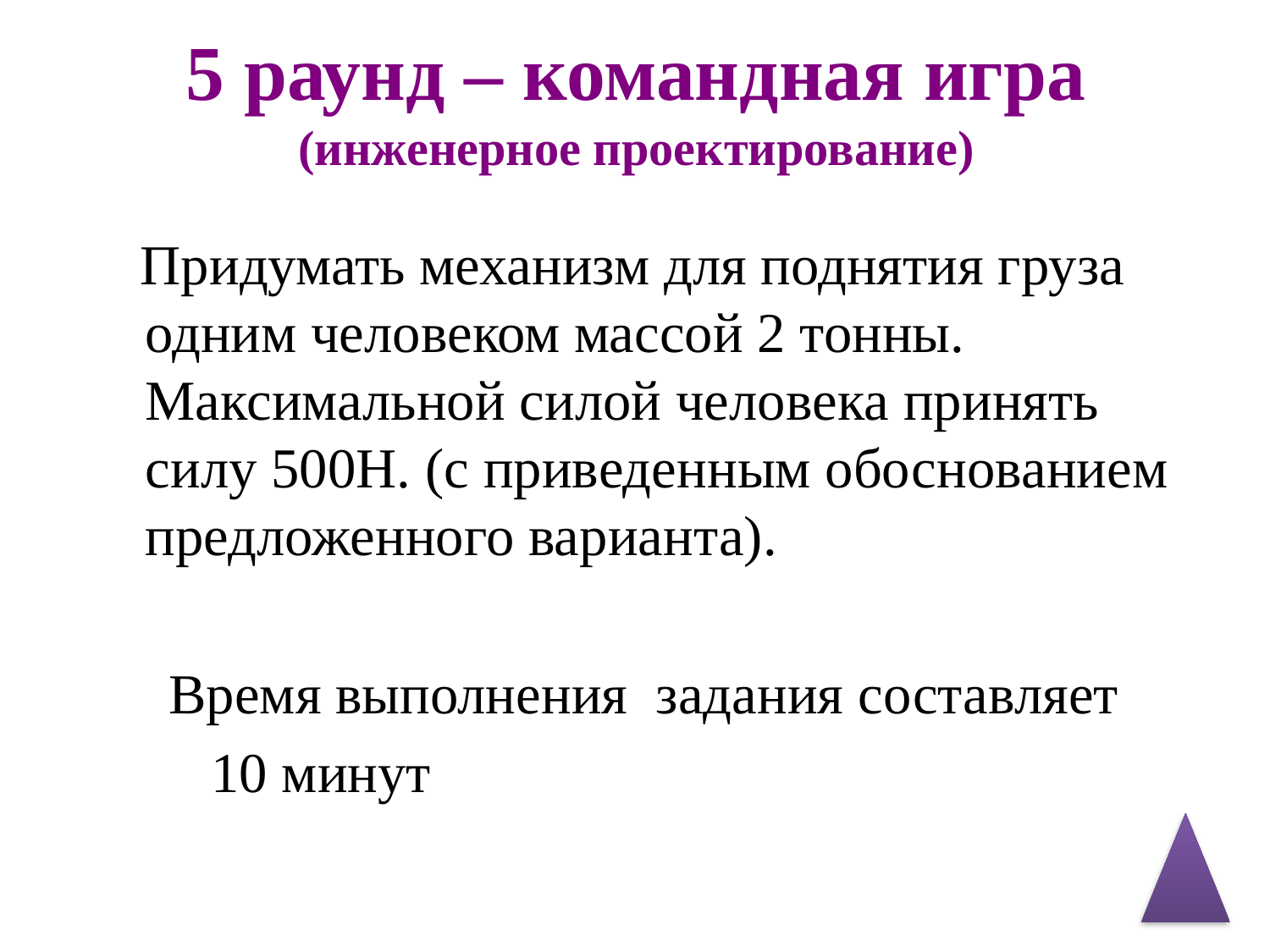

# 5 раунд – командная игра (инженерное проектирование)
   Придумать механизм для поднятия груза одним человеком массой 2 тонны. Максимальной силой человека принять силу 500Н. (с приведенным обоснованием предложенного варианта).

     Время выполнения  задания составляет
        10 минут